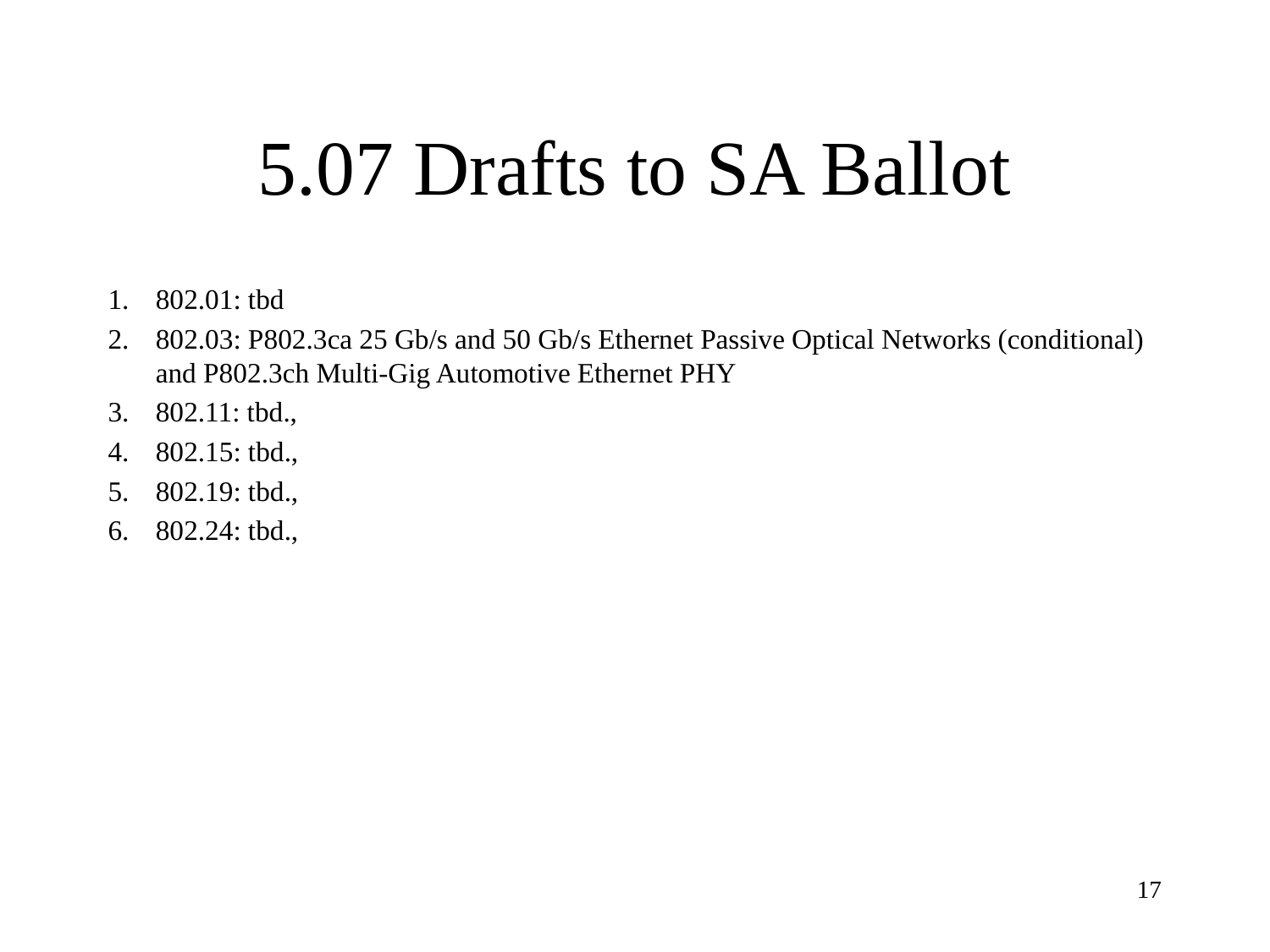

# 5.07 Drafts to SA Ballot
802.01: tbd
802.03: P802.3ca 25 Gb/s and 50 Gb/s Ethernet Passive Optical Networks (conditional) and P802.3ch Multi-Gig Automotive Ethernet PHY
802.11: tbd.,
802.15: tbd.,
802.19: tbd.,
802.24: tbd.,

17